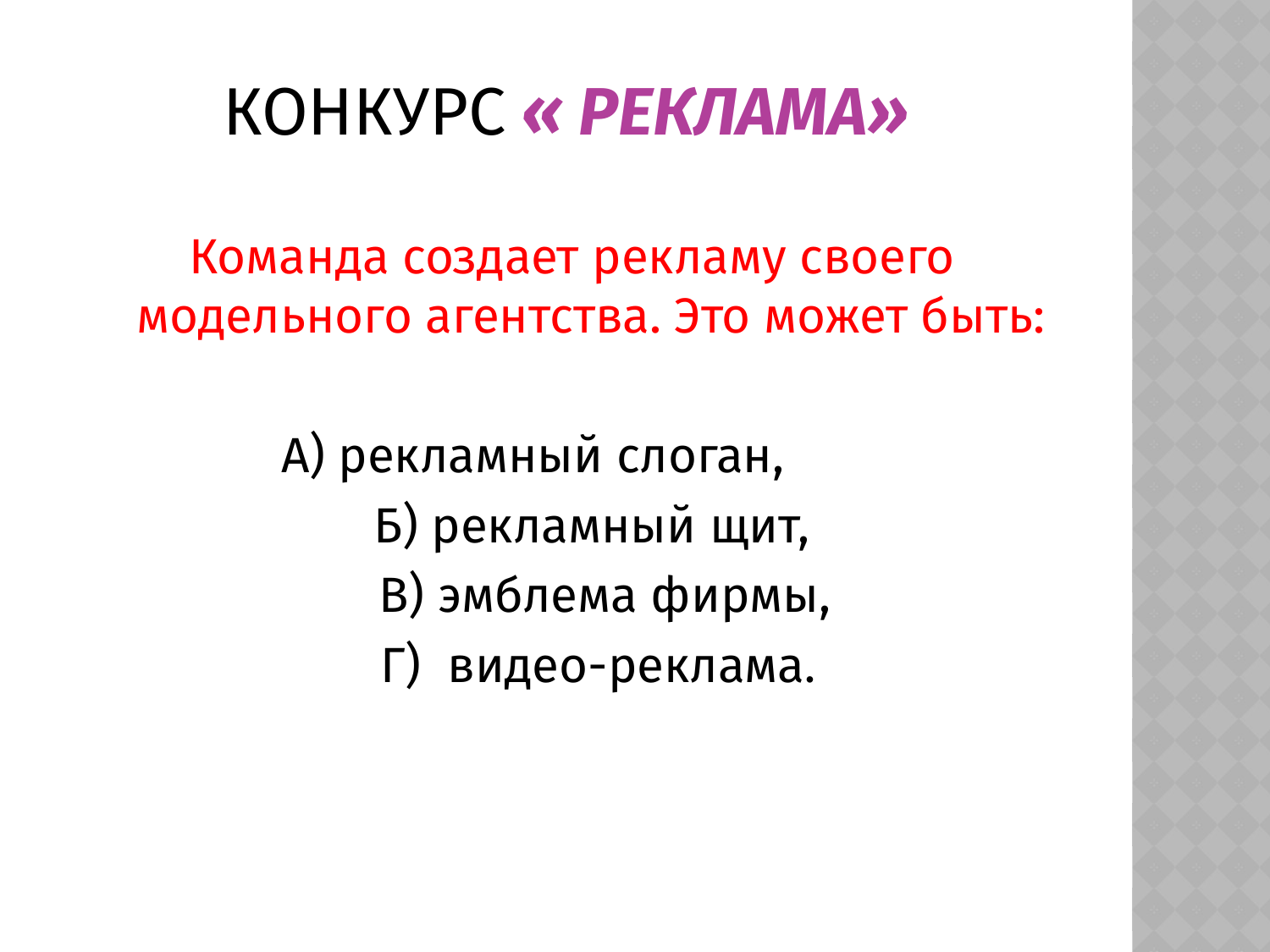

# Конкурс « Реклама»
Команда создает рекламу своего модельного агентства. Это может быть:

        А) рекламный слоган,
    Б) рекламный щит,
     В) эмблема фирмы,
    Г)  видео-реклама.